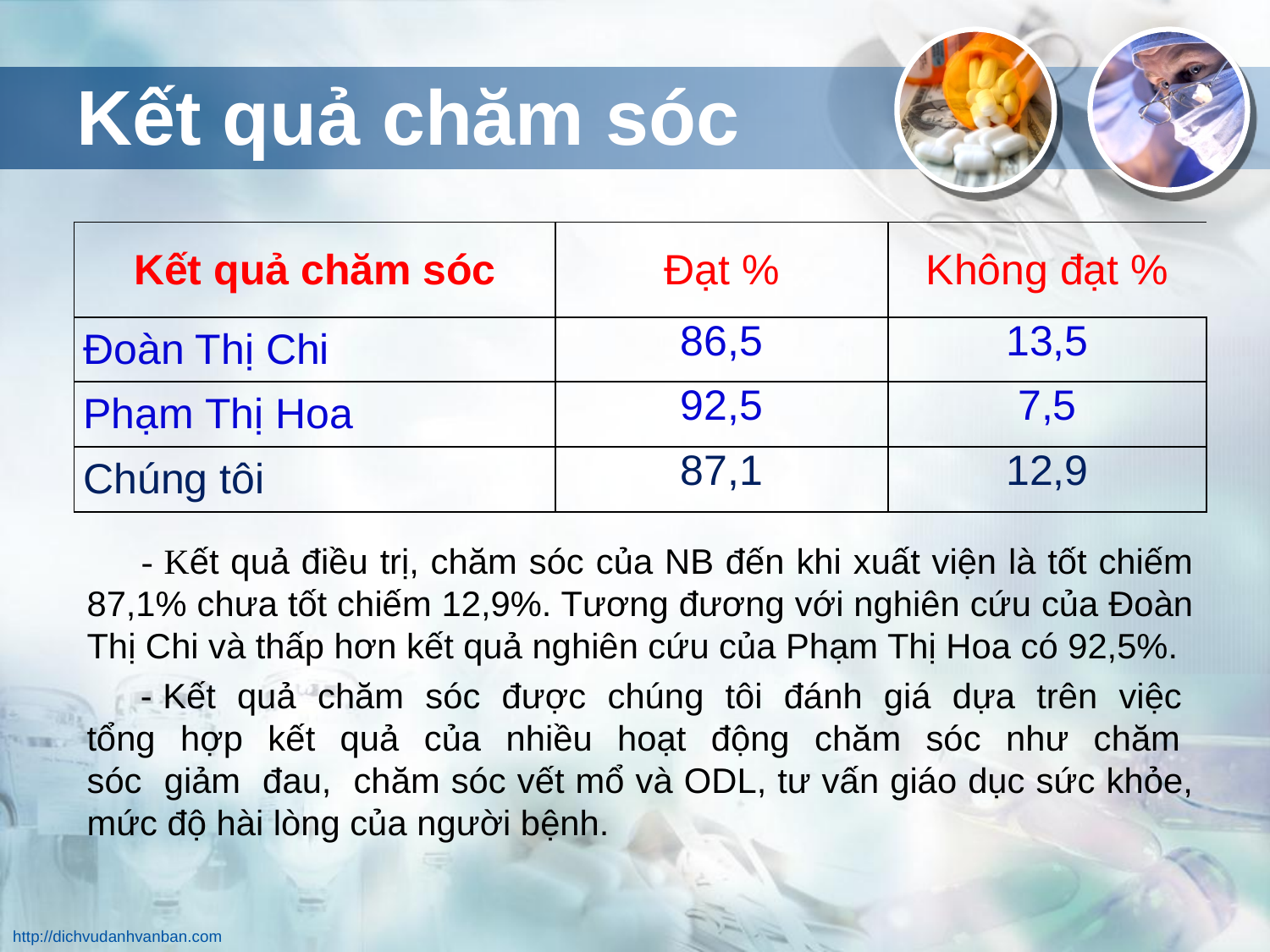

# Kết quả chăm sóc

     - Kết quả điều trị, chăm sóc của NB đến khi xuất viện là tốt chiếm 87,1% chưa tốt chiếm 12,9%. Tương đương với nghiên cứu của Đoàn Thị Chi và thấp hơn kết quả nghiên cứu của Phạm Thị Hoa có 92,5%.
     - Kết  quả  chăm  sóc  được  chúng  tôi  đánh  giá  dựa  trên  việc  tổng  hợp  kết  quả  của  nhiều  hoạt  động  chăm  sóc  như  chăm  sóc  giảm  đau,  chăm sóc vết mổ và ODL, tư vấn giáo dục sức khỏe, mức độ hài lòng của người bệnh.
| Kết quả chăm sóc | Đạt % | Không đạt % |
| --- | --- | --- |
| Đoàn Thị Chi | 86,5 | 13,5 |
| Phạm Thị Hoa | 92,5 | 7,5 |
| Chúng tôi | 87,1 | 12,9 |